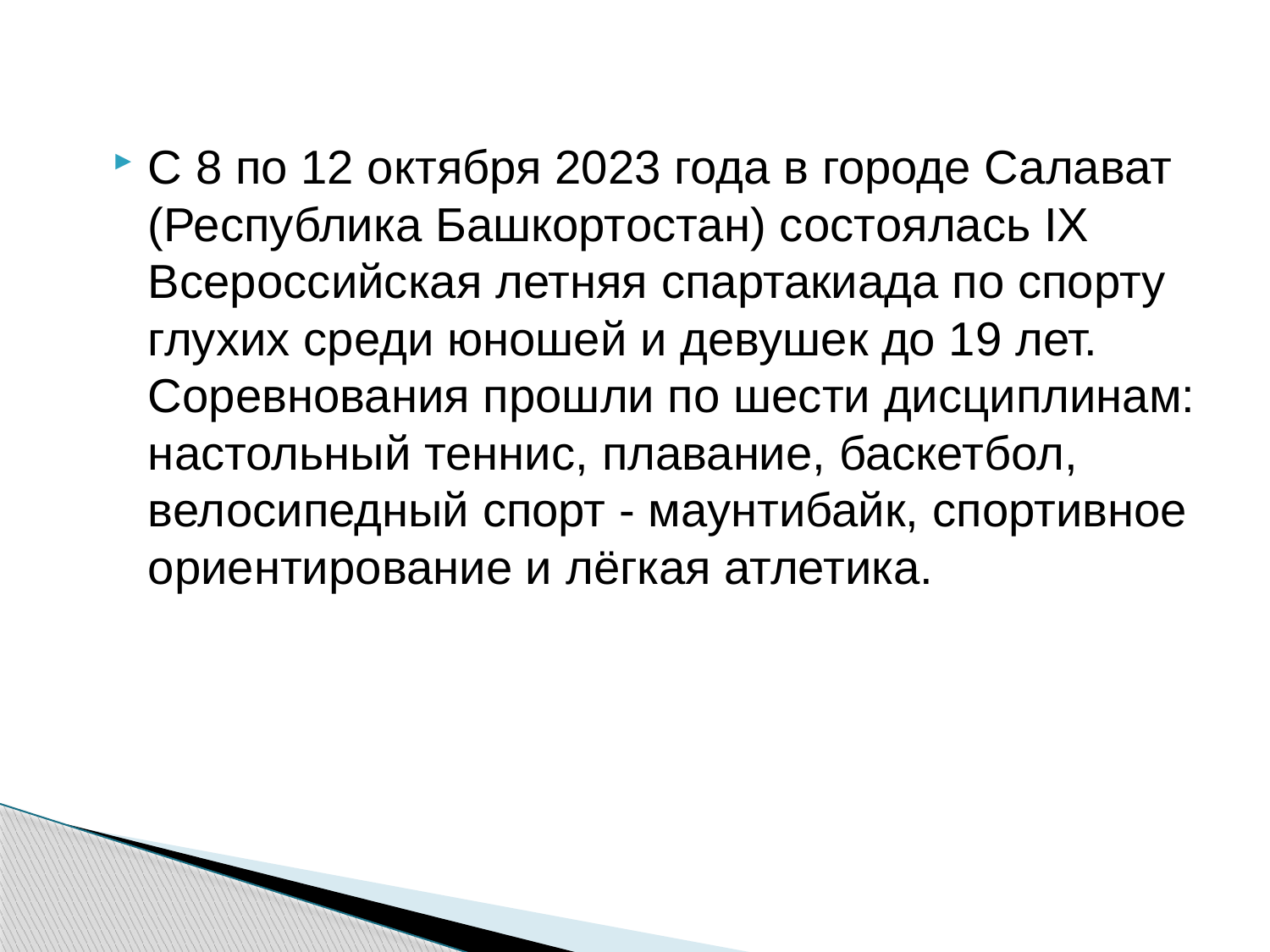

С 8 по 12 октября 2023 года в городе Салават (Республика Башкортостан) состоялась IX Всероссийская летняя спартакиада по спорту глухих среди юношей и девушек до 19 лет. Соревнования прошли по шести дисциплинам: настольный теннис, плавание, баскетбол, велосипедный спорт - маунтибайк, спортивное ориентирование и лёгкая атлетика.